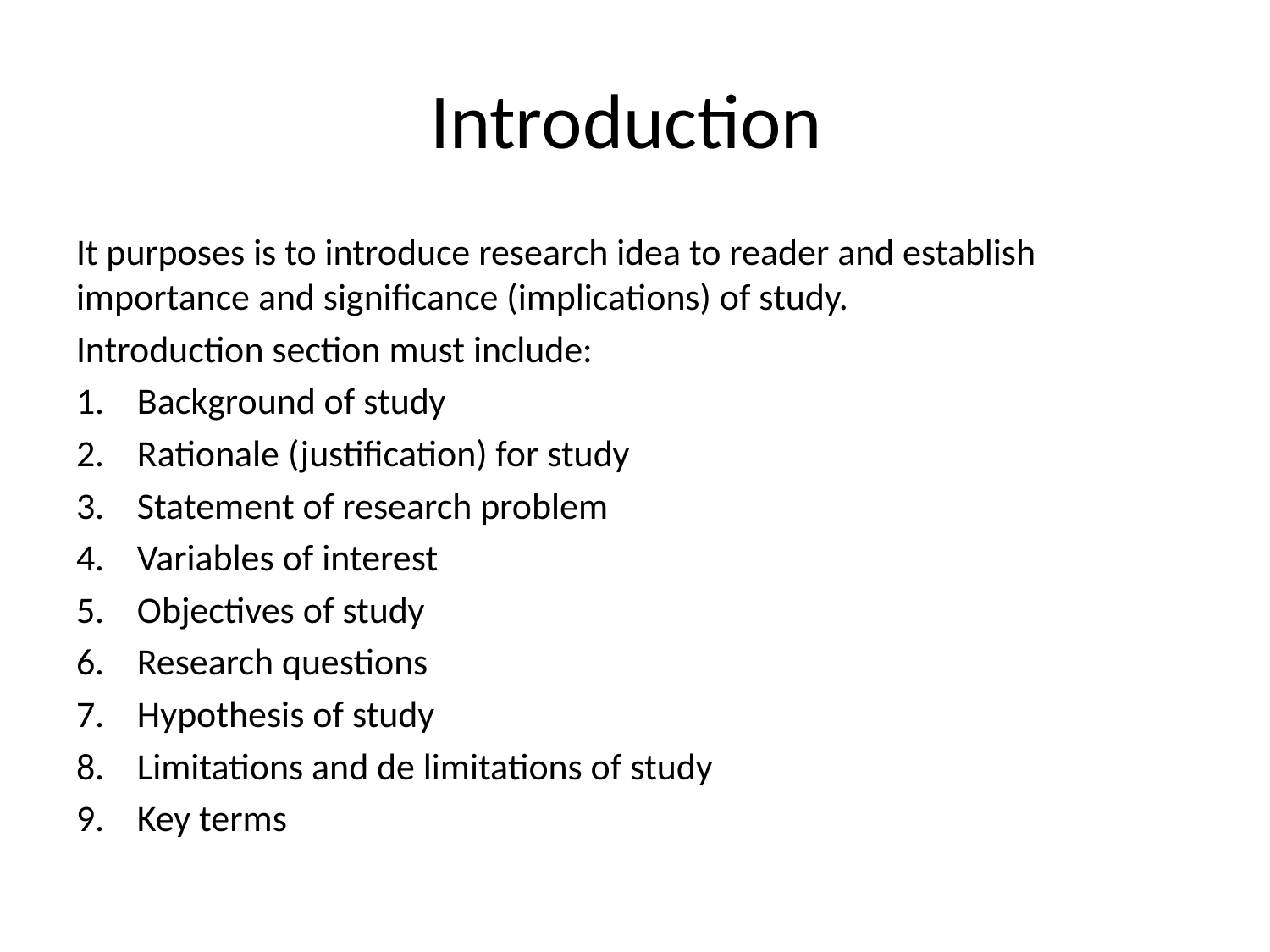

# Introduction
It purposes is to introduce research idea to reader and establish importance and significance (implications) of study.
Introduction section must include:
Background of study
Rationale (justification) for study
Statement of research problem
Variables of interest
Objectives of study
Research questions
Hypothesis of study
Limitations and de limitations of study
Key terms